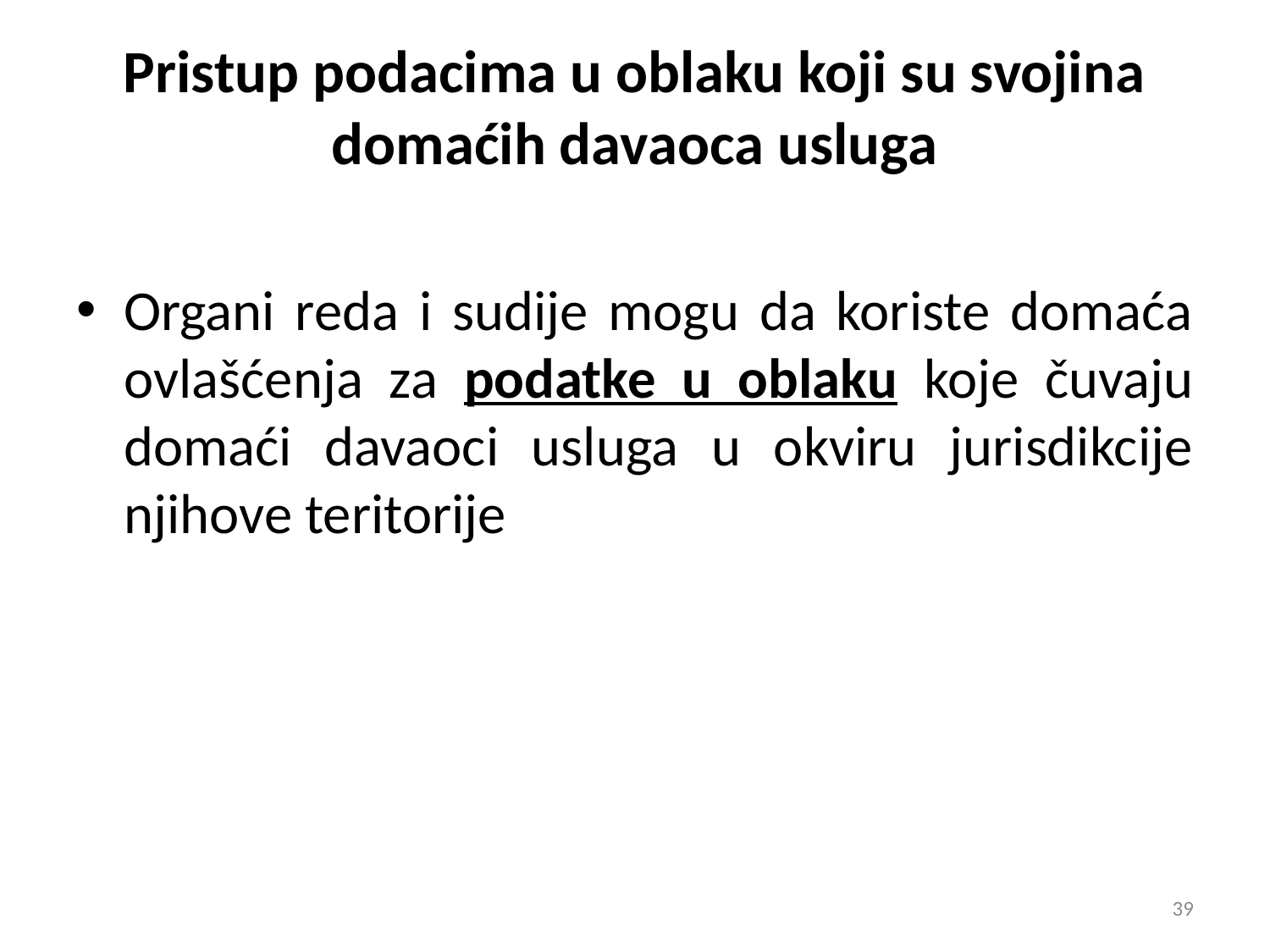

# Pristup podacima u oblaku koji su svojina domaćih davaoca usluga
Organi reda i sudije mogu da koriste domaća ovlašćenja za podatke u oblaku koje čuvaju domaći davaoci usluga u okviru jurisdikcije njihove teritorije
39